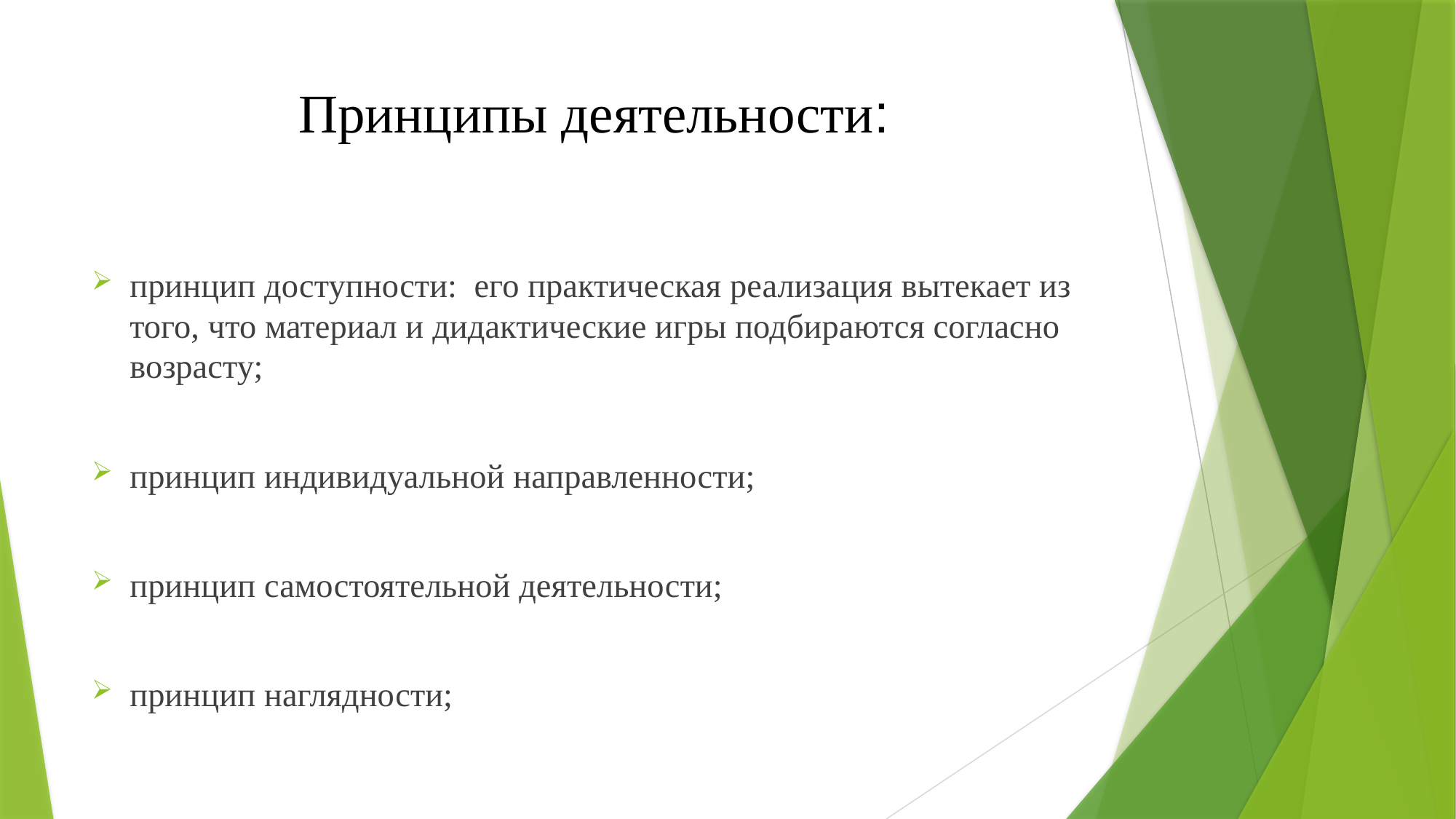

# Принципы деятельности:
принцип доступности:  его практическая реализация вытекает из того, что материал и дидактические игры подбираются согласно возрасту;

принцип индивидуальной направленности;

принцип самостоятельной деятельности;

принцип наглядности;